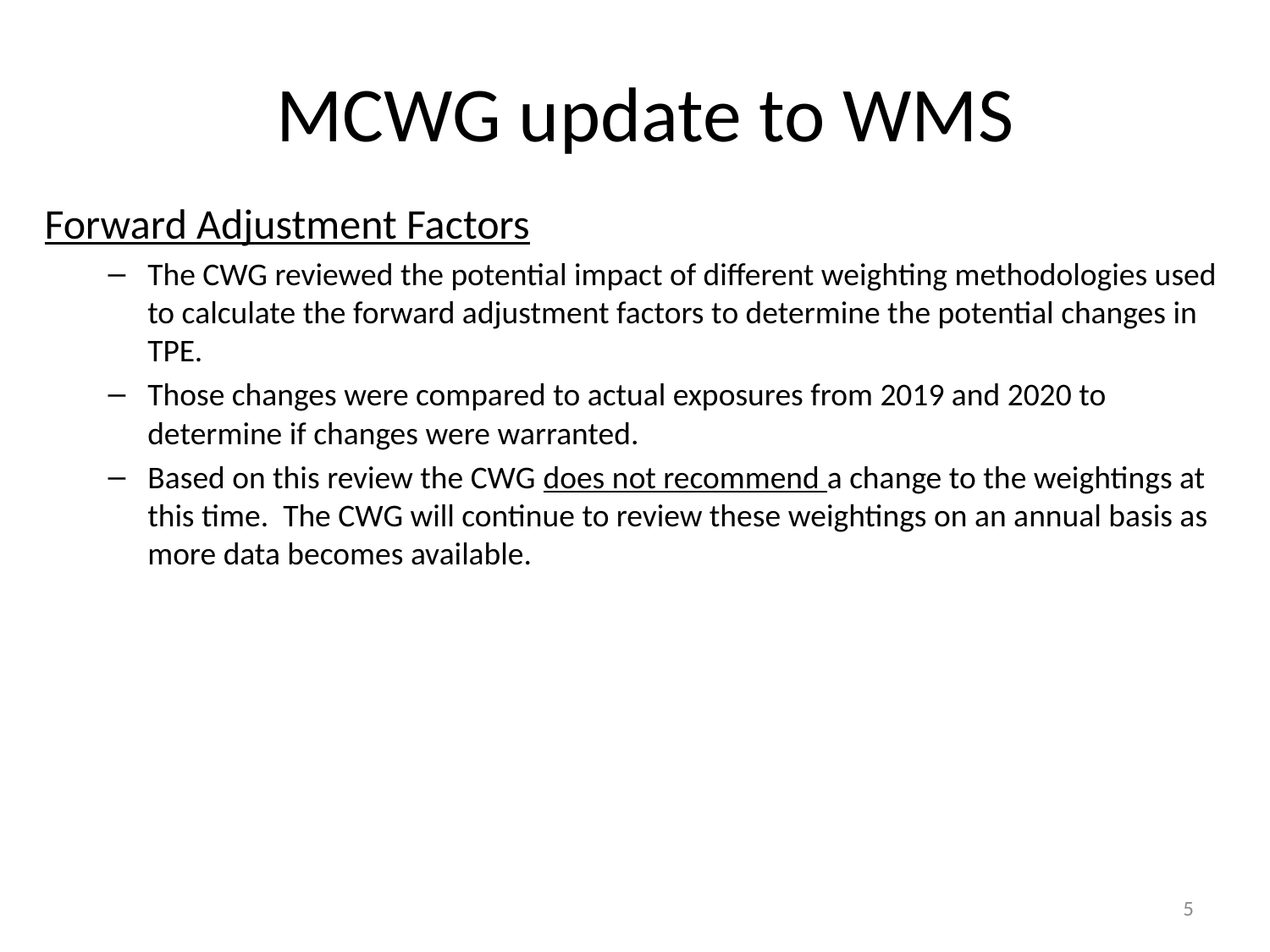

# MCWG update to WMS
Forward Adjustment Factors
The CWG reviewed the potential impact of different weighting methodologies used to calculate the forward adjustment factors to determine the potential changes in TPE.
Those changes were compared to actual exposures from 2019 and 2020 to determine if changes were warranted.
Based on this review the CWG does not recommend a change to the weightings at this time.  The CWG will continue to review these weightings on an annual basis as more data becomes available.
5